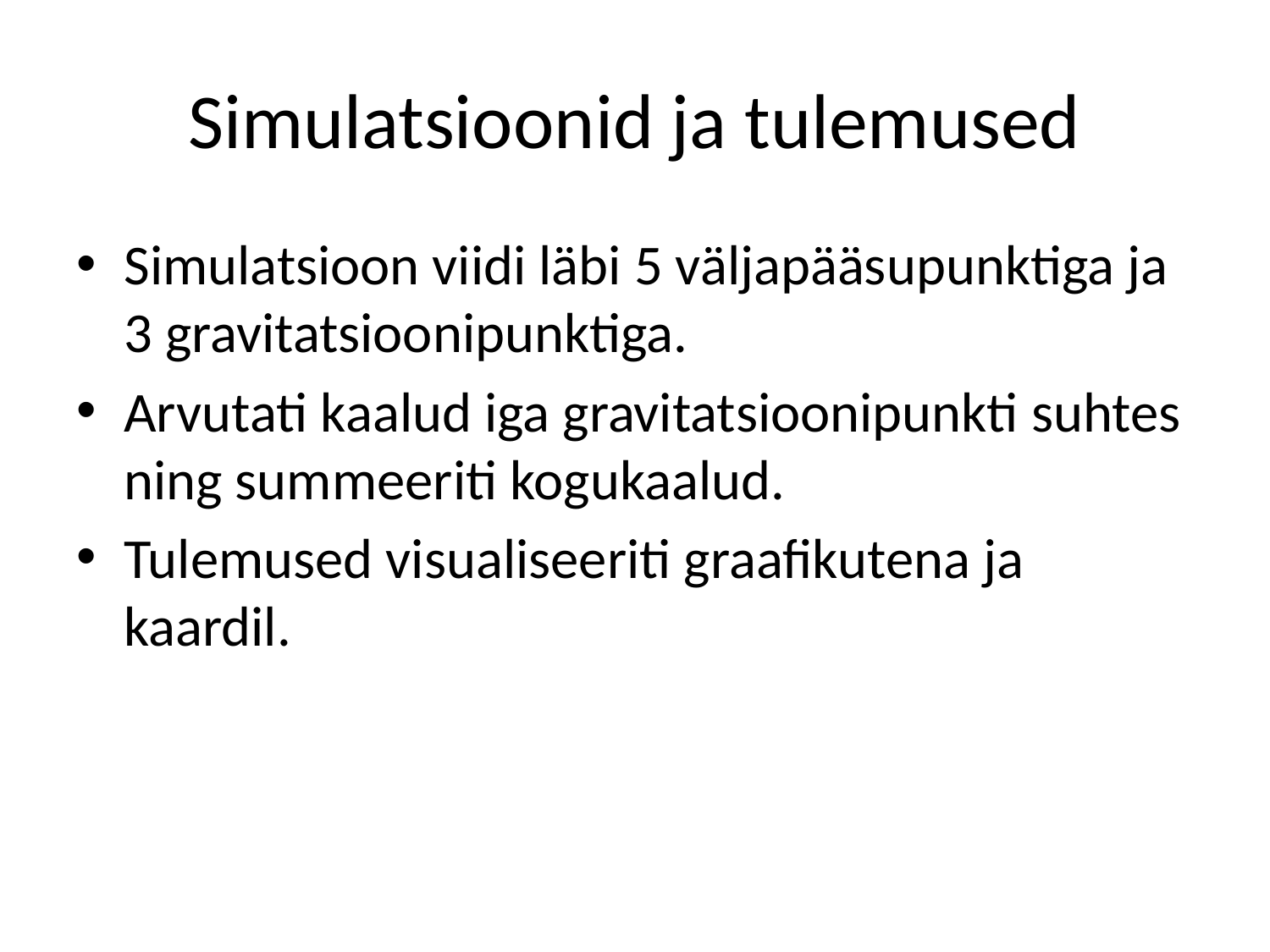

# Simulatsioonid ja tulemused
Simulatsioon viidi läbi 5 väljapääsupunktiga ja 3 gravitatsioonipunktiga.
Arvutati kaalud iga gravitatsioonipunkti suhtes ning summeeriti kogukaalud.
Tulemused visualiseeriti graafikutena ja kaardil.